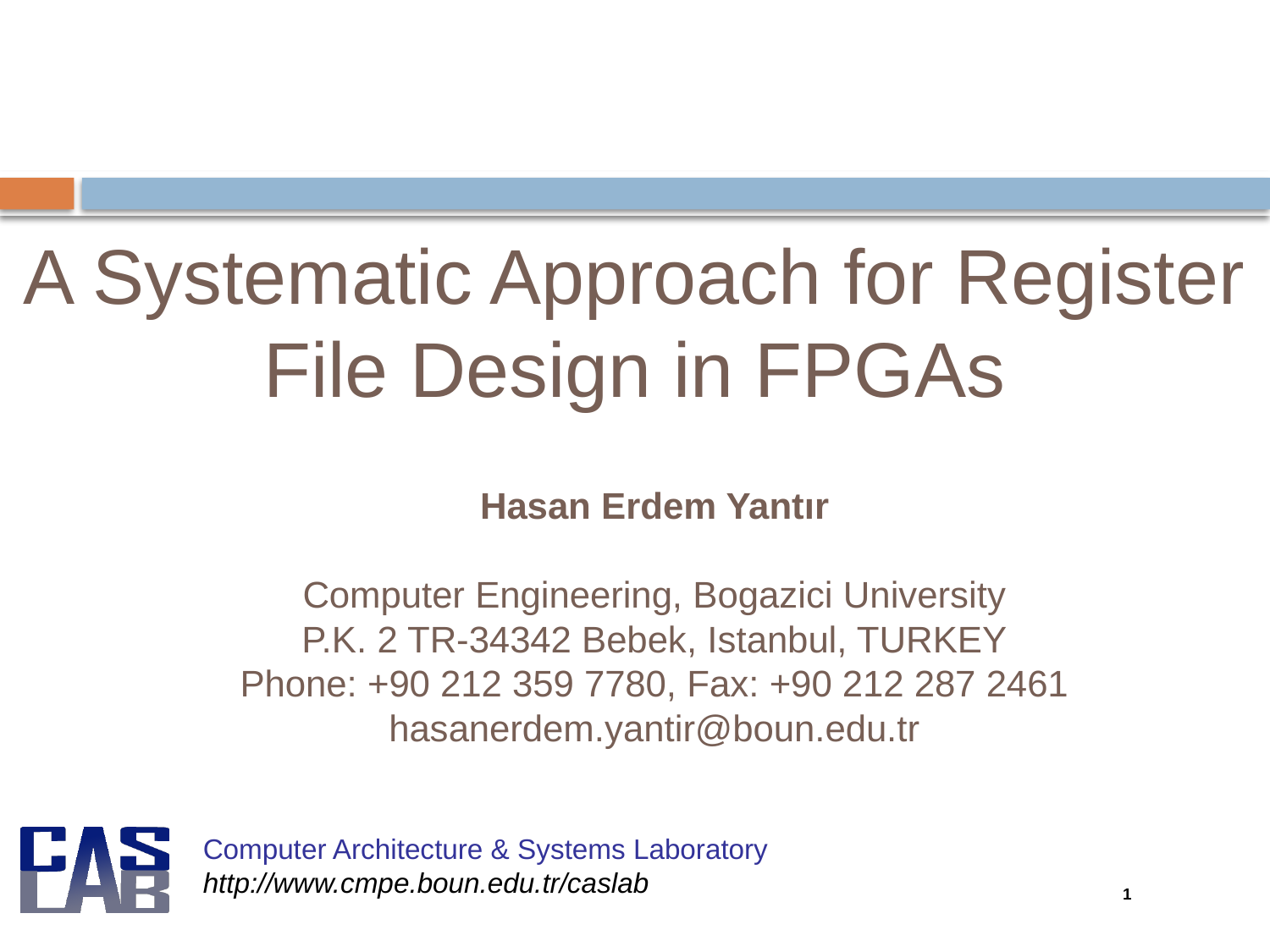

# A Systematic Approach for Register File Design in FPGAs
Hasan Erdem Yantır

Computer Engineering, Bogazici University
P.K. 2 TR-34342 Bebek, Istanbul, TURKEY
Phone: +90 212 359 7780, Fax: +90 212 287 2461
hasanerdem.yantir@boun.edu.tr
Computer Architecture & Systems Laboratory
http://www.cmpe.boun.edu.tr/caslab
1